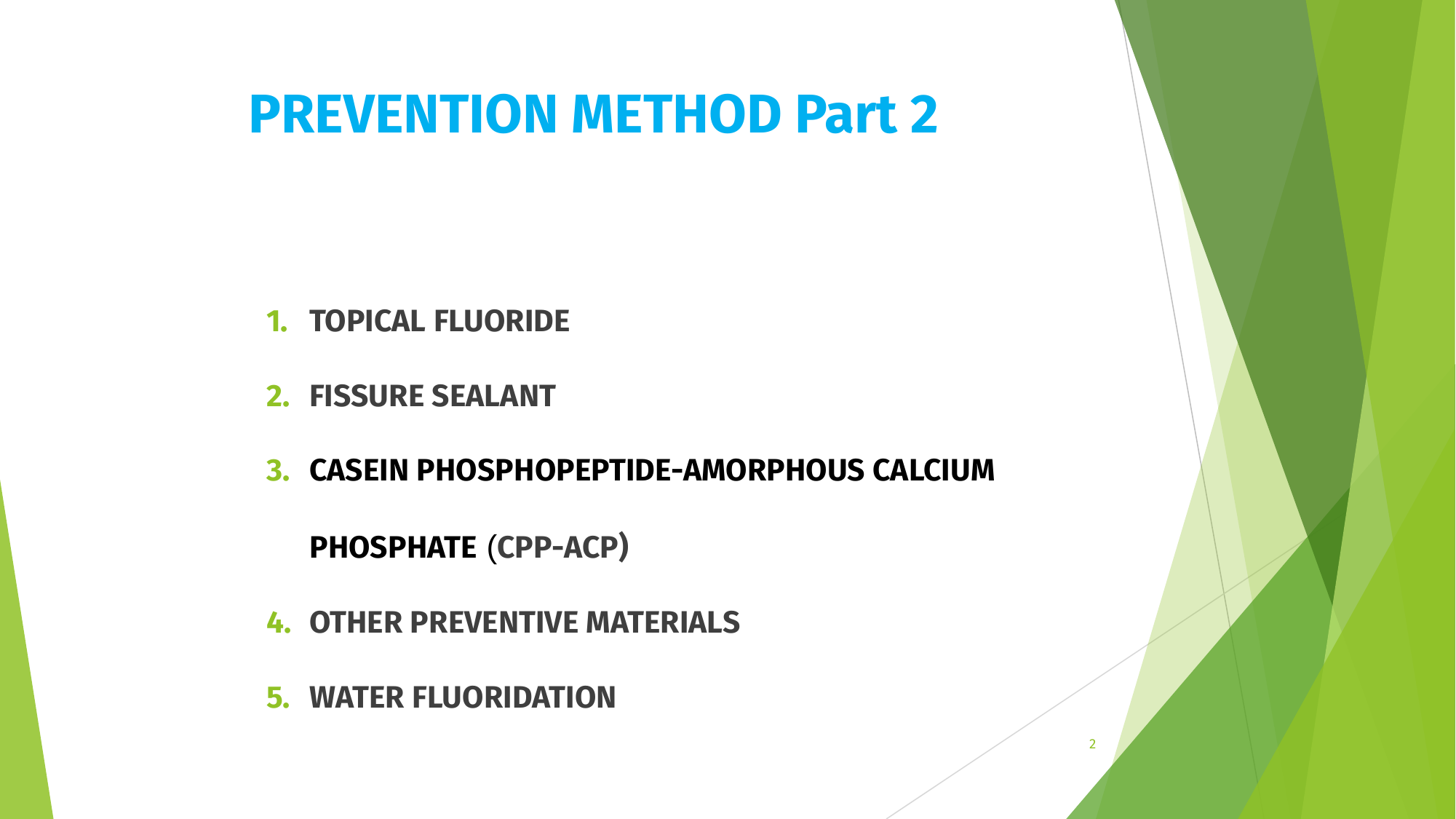

# PREVENTION METHOD Part 2
TOPICAL FLUORIDE
FISSURE SEALANT
CASEIN PHOSPHOPEPTIDE-AMORPHOUS CALCIUM PHOSPHATE (CPP-ACP)
OTHER PREVENTIVE MATERIALS
WATER FLUORIDATION
2